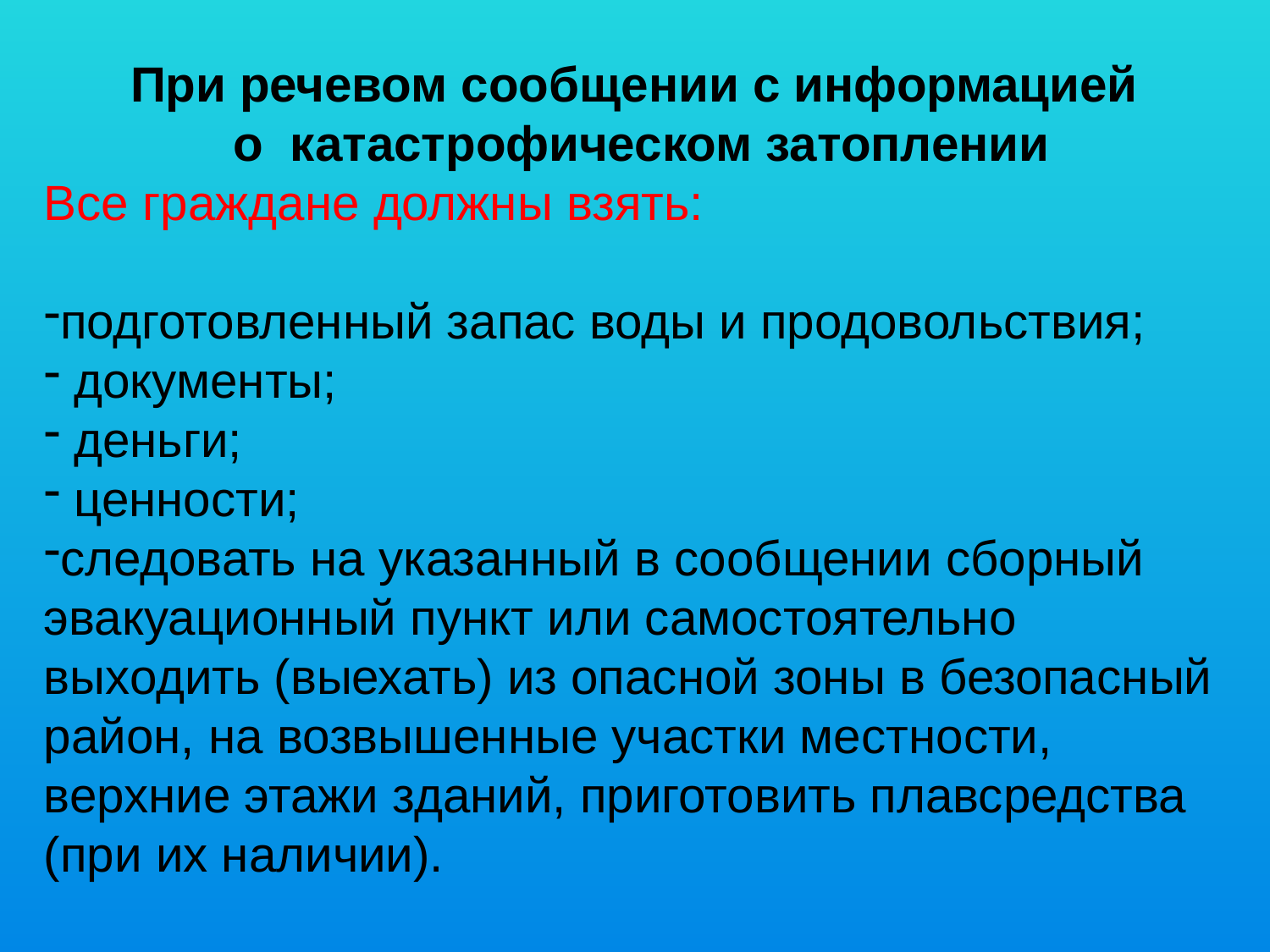

При речевом сообщении с информацией
 о  катастрофическом затоплении
Все граждане должны взять:

подготовленный запас воды и продовольствия;
 документы;
 деньги;
 ценности;
следовать на указанный в сообщении сборный эвакуационный пункт или самостоятельно выходить (выехать) из опасной зоны в безопасный район, на возвышенные участки местности, верхние этажи зданий, приготовить плавсредства (при их наличии).